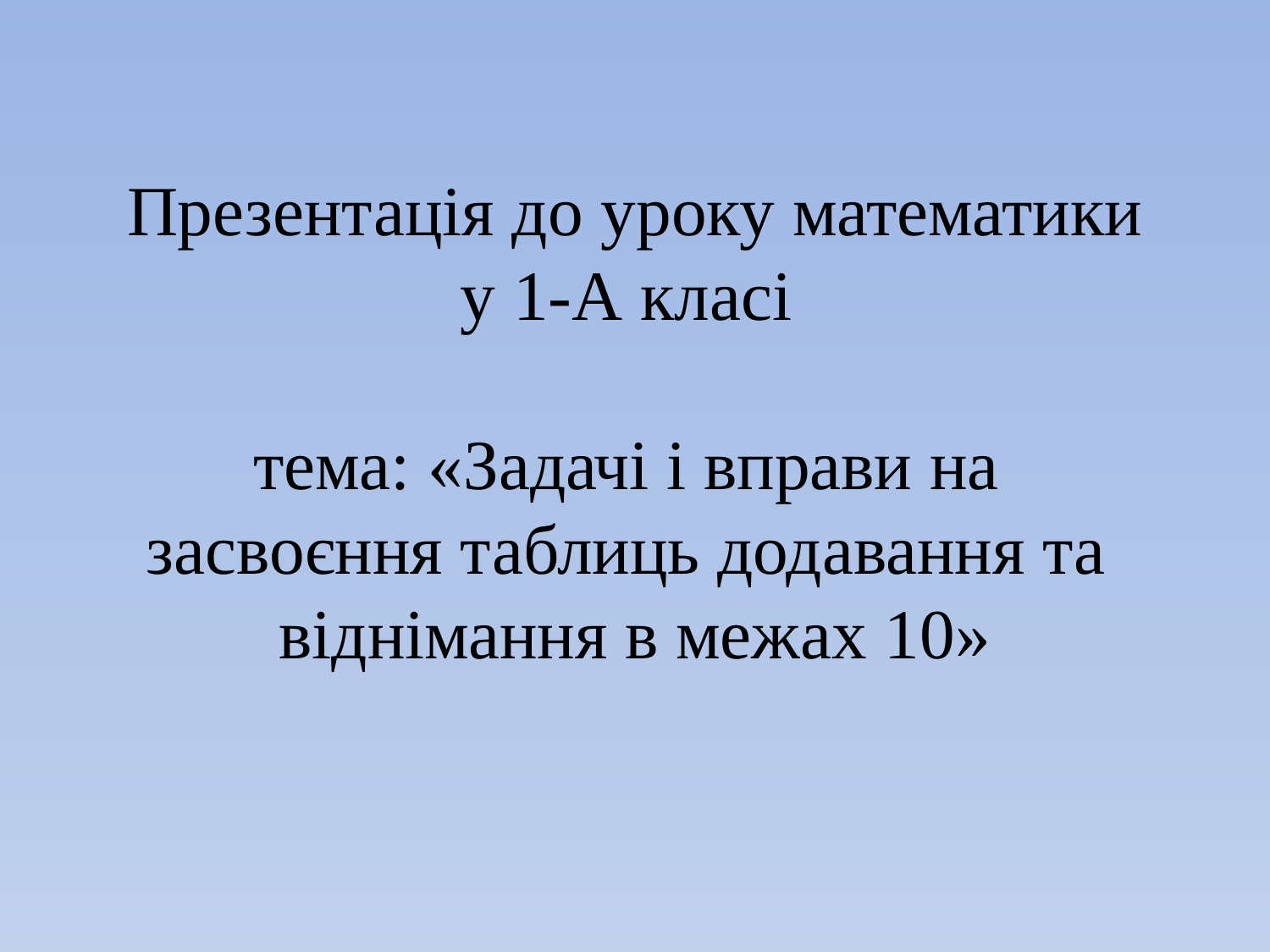

Презентація до уроку математики
у 1-А класі

тема: «Задачі і вправи на
засвоєння таблиць додавання та
віднімання в межах 10»